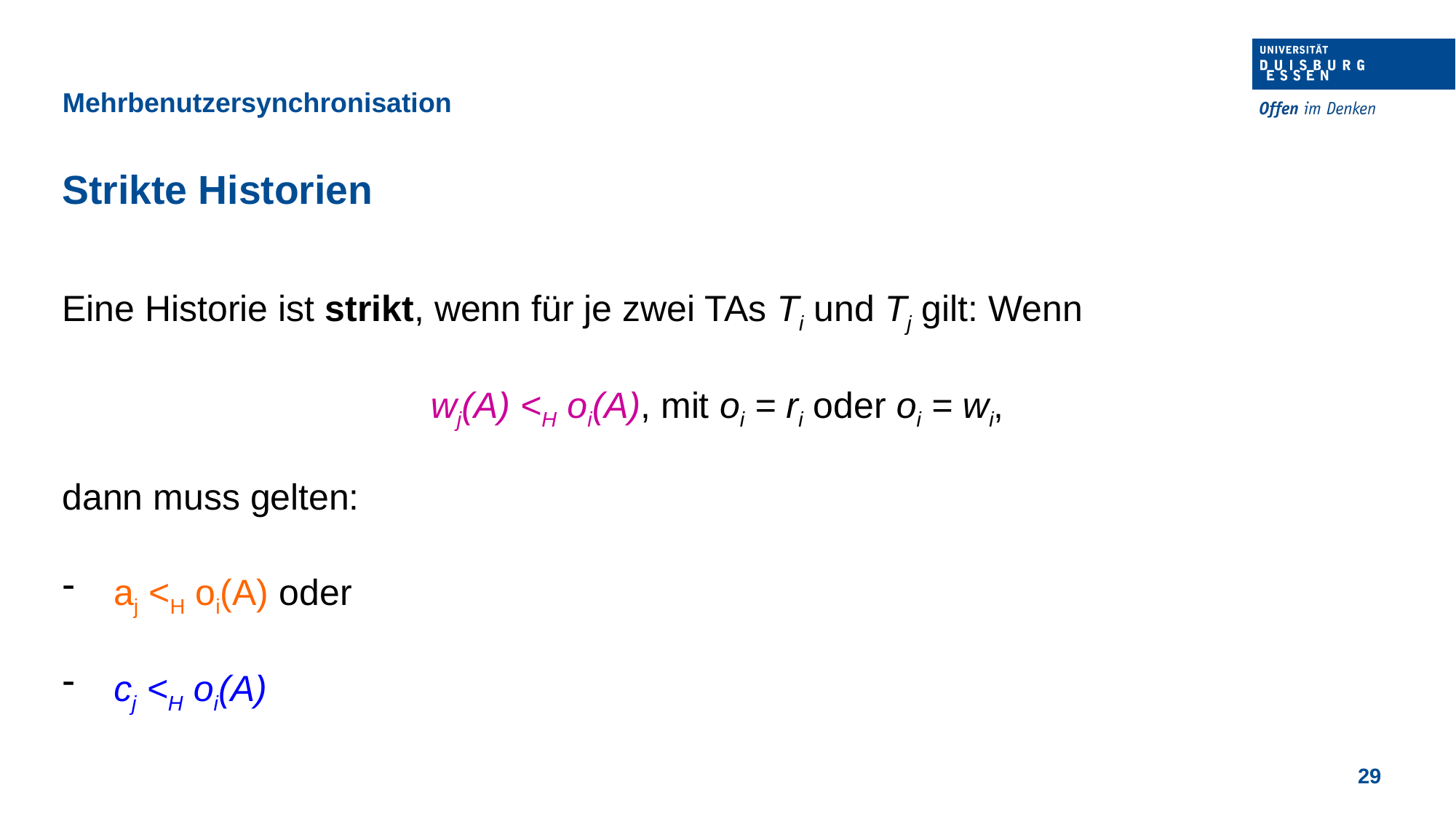

Mehrbenutzersynchronisation
Strikte Historien
Eine Historie ist strikt, wenn für je zwei TAs Ti und Tj gilt: Wenn
wj(A) <H oi(A), mit oi = ri oder oi = wi,
dann muss gelten:
 aj <H oi(A) oder
 cj <H oi(A)
29